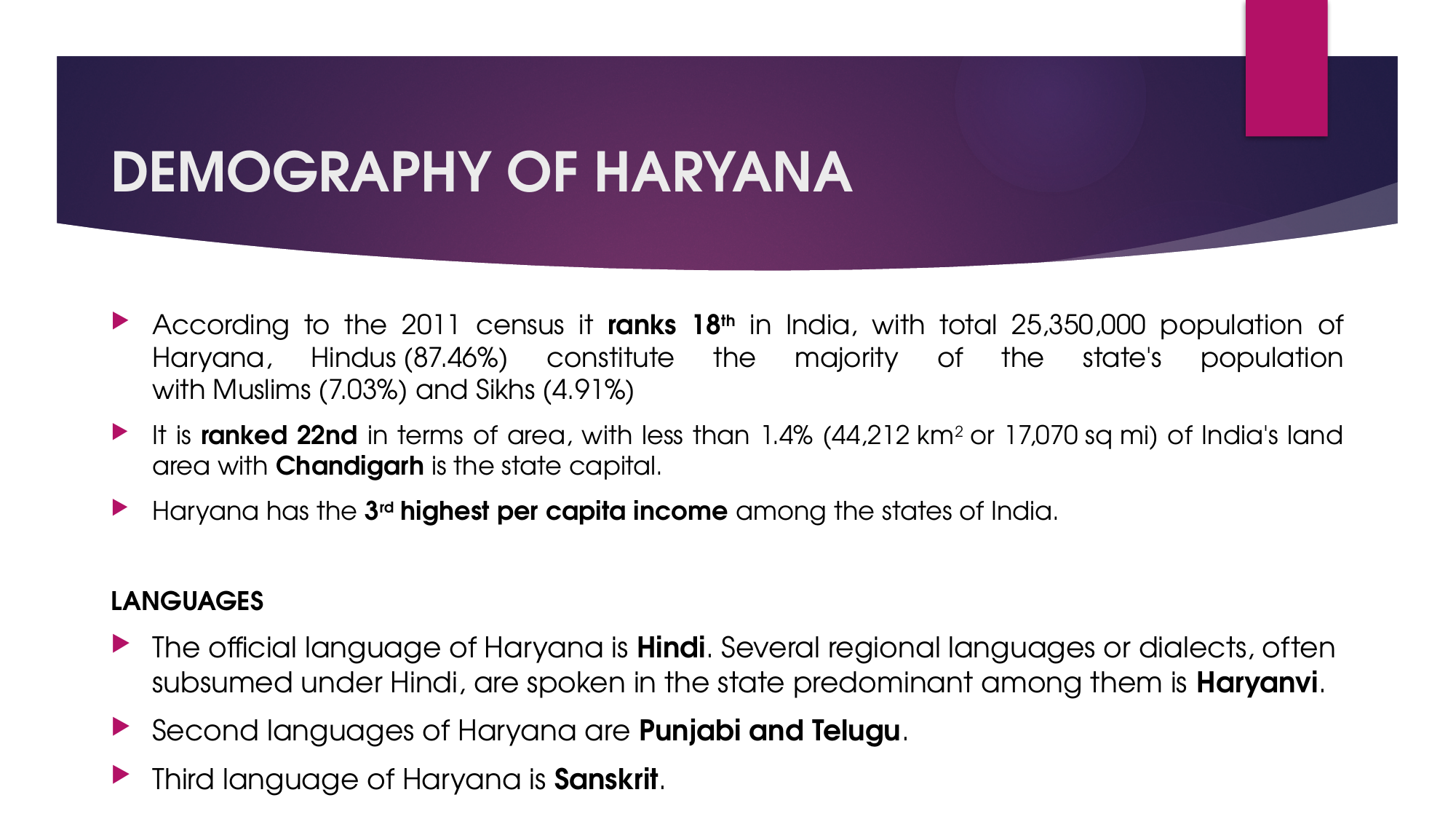

# DEMOGRAPHY OF HARYANA
According to the 2011 census it ranks 18th in India, with total 25,350,000 population of Haryana, Hindus (87.46%) constitute the majority of the state's population with Muslims (7.03%) and Sikhs (4.91%)
It is ranked 22nd in terms of area, with less than 1.4% (44,212 km2 or 17,070 sq mi) of India's land area with Chandigarh is the state capital.
Haryana has the 3rd highest per capita income among the states of India.

LANGUAGES
The official language of Haryana is Hindi. Several regional languages or dialects, often subsumed under Hindi, are spoken in the state predominant among them is Haryanvi.
Second languages of Haryana are Punjabi and Telugu.
Third language of Haryana is Sanskrit.